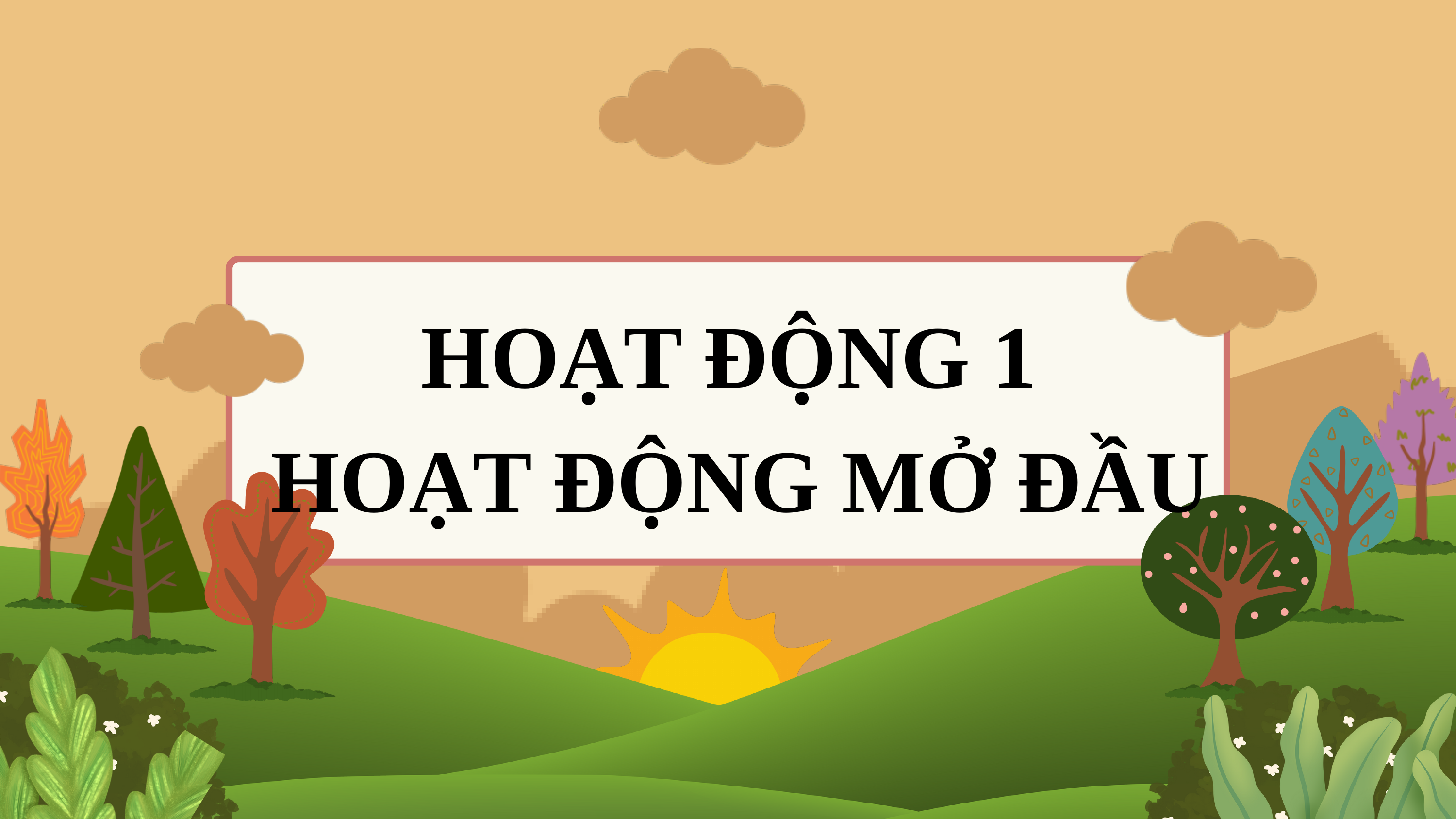

HOẠT ĐỘNG 1
 HOẠT ĐỘNG MỞ ĐẦU